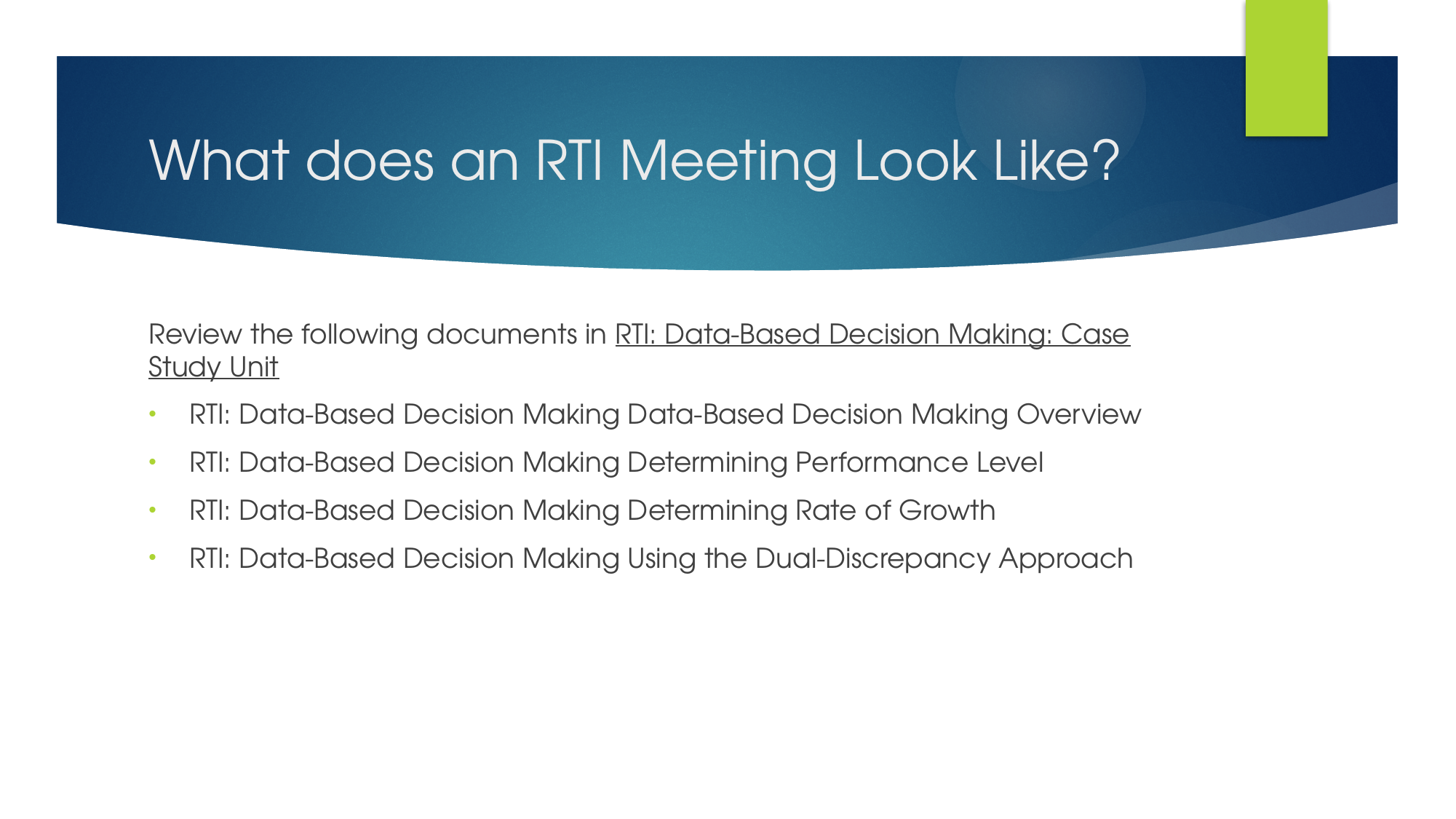

# What does an RTI Meeting Look Like?
Review the following documents in RTI: Data-Based Decision Making: Case Study Unit
RTI: Data-Based Decision Making Data-Based Decision Making Overview
RTI: Data-Based Decision Making Determining Performance Level
RTI: Data-Based Decision Making Determining Rate of Growth
RTI: Data-Based Decision Making Using the Dual-Discrepancy Approach